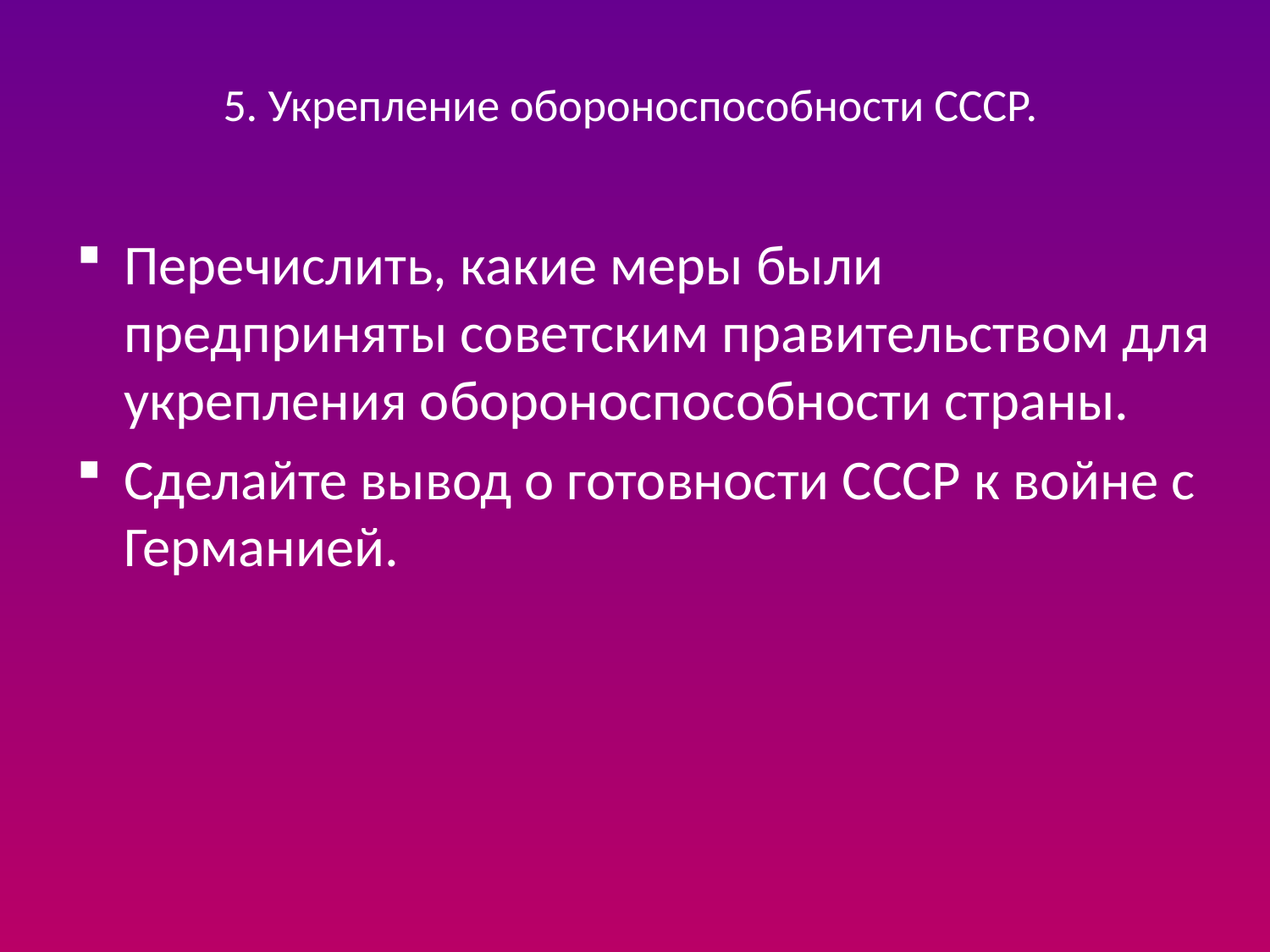

# 5. Укрепление обороноспособности СССР.
Перечислить, какие меры были предприняты советским правительством для укрепления обороноспособности страны.
Сделайте вывод о готовности СССР к войне с Германией.